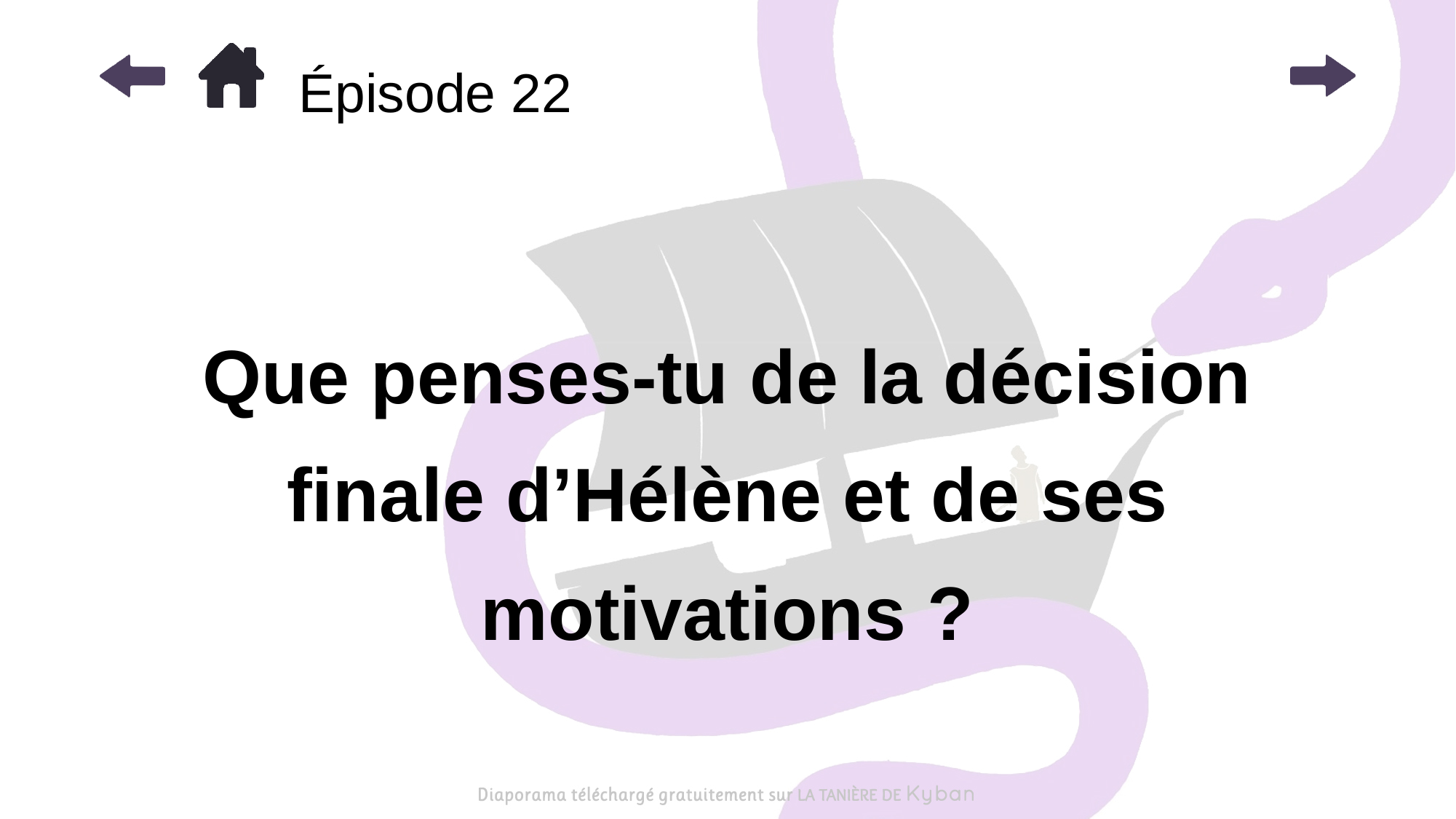

# Épisode 22
Que penses-tu de la décision finale d’Hélène et de ses motivations ?